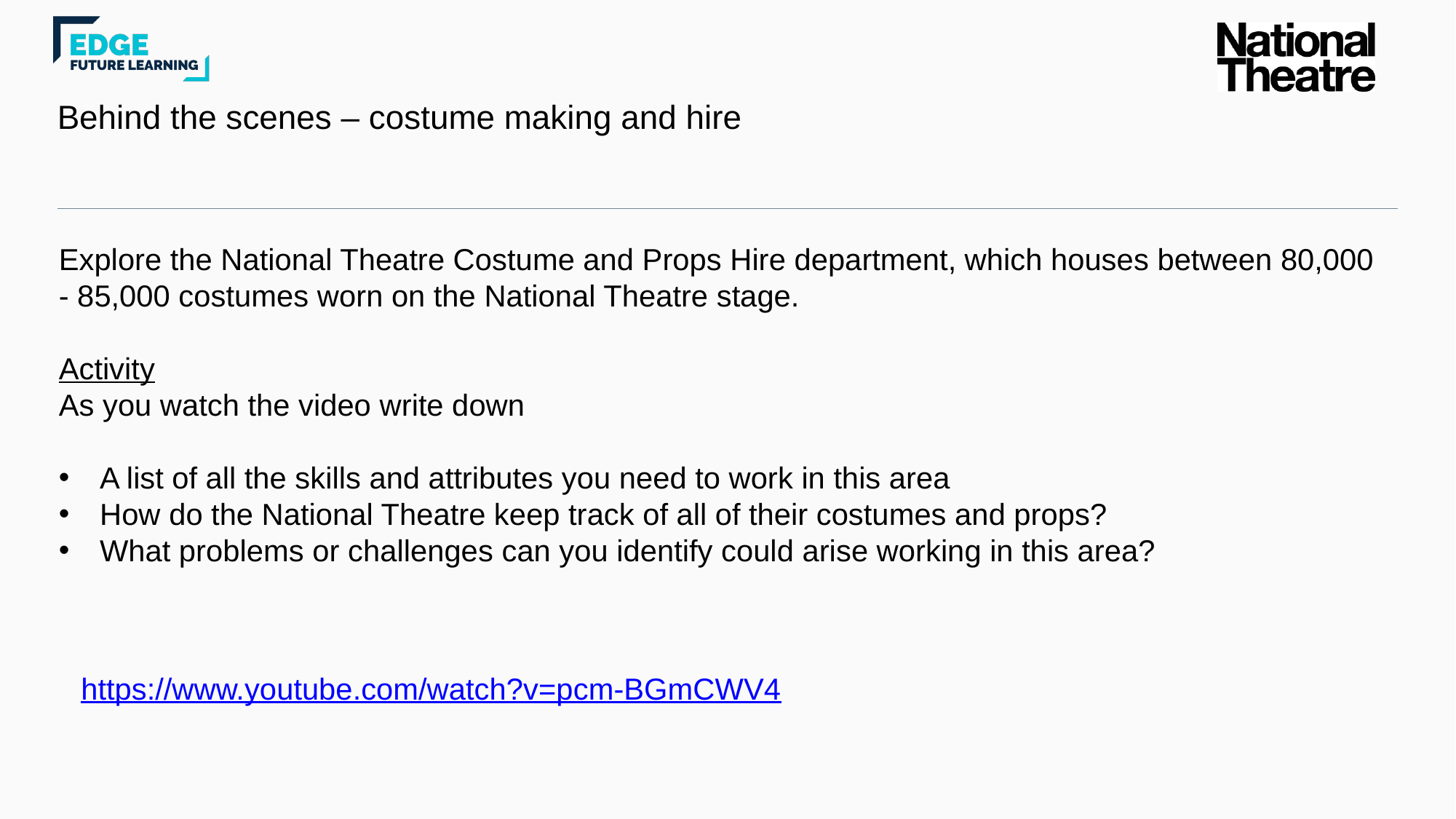

# Behind the scenes – costume making and hire
Explore the National Theatre Costume and Props Hire department, which houses between 80,000 - 85,000 costumes worn on the National Theatre stage.

Activity
As you watch the video write down

A list of all the skills and attributes you need to work in this area
How do the National Theatre keep track of all of their costumes and props?
What problems or challenges can you identify could arise working in this area?
https://www.youtube.com/watch?v=pcm-BGmCWV4